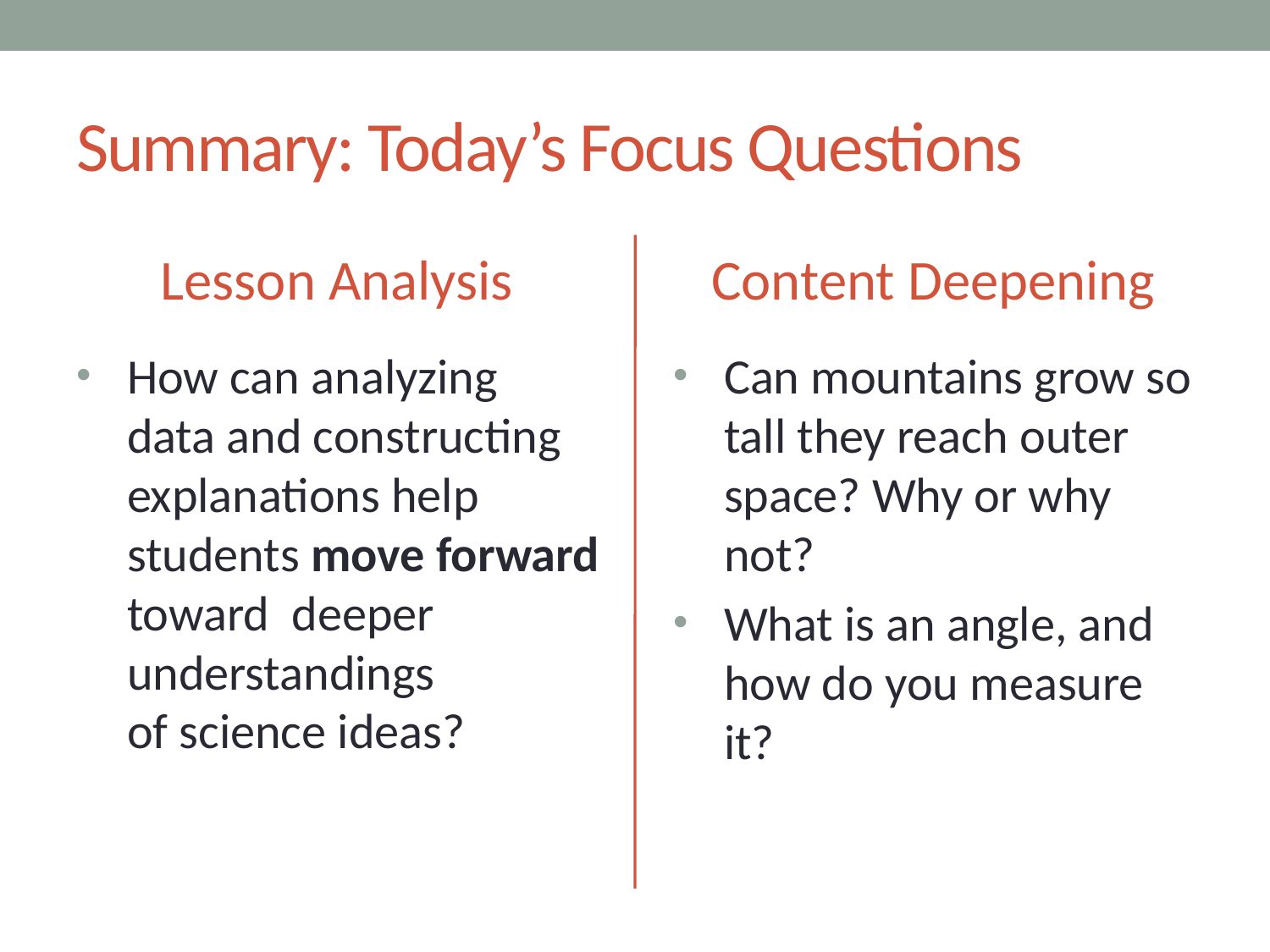

# Summary: Today’s Focus Questions
Lesson Analysis
Content Deepening
How can analyzing
data and constructing explanations help students move forward toward  deeper understandings
of science ideas?
Can mountains grow so tall they reach outer space? Why or why not?
What is an angle, and how do you measure it?